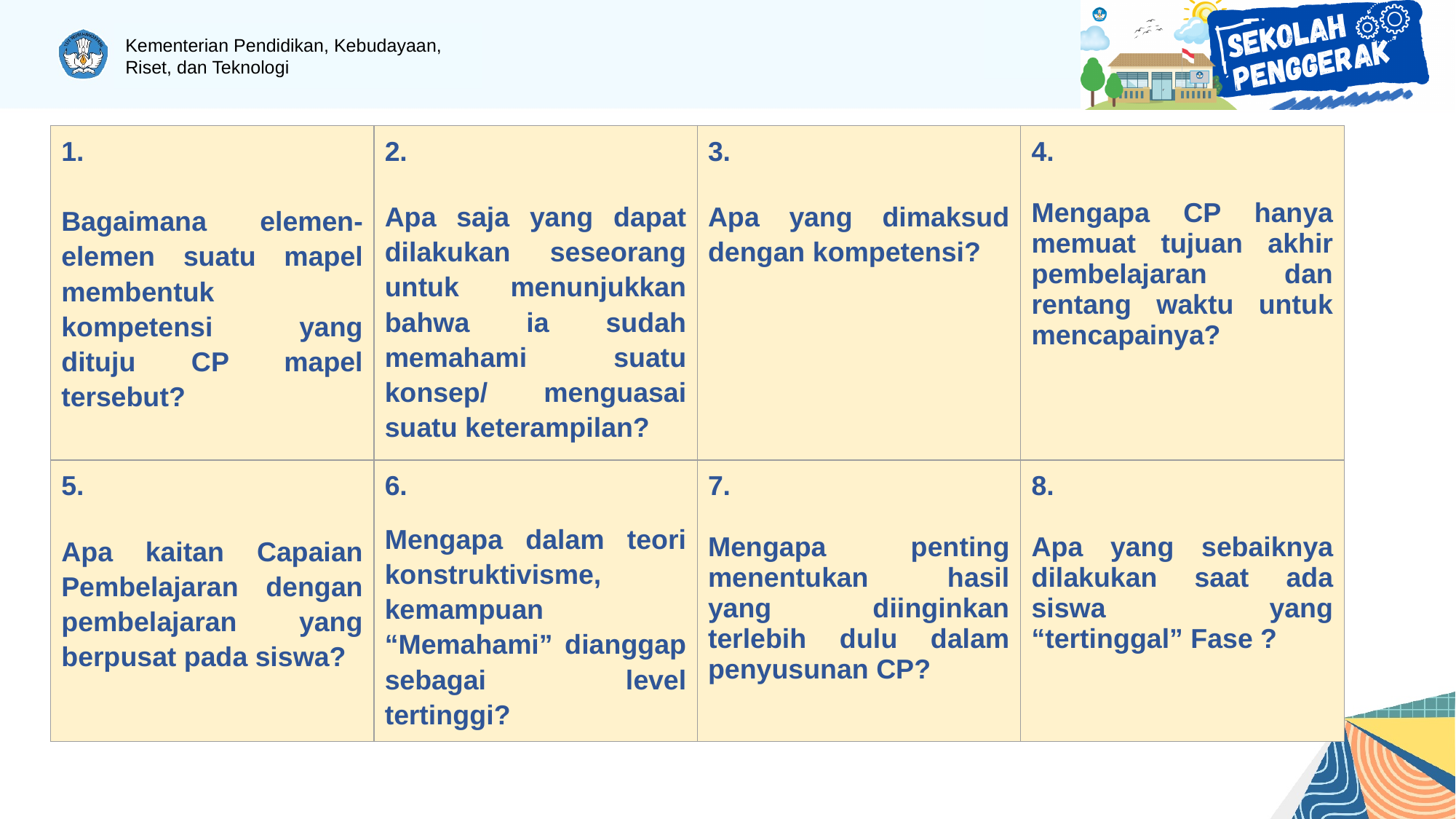

| 1. Bagaimana elemen-elemen suatu mapel membentuk kompetensi yang dituju CP mapel tersebut? | 2. Apa saja yang dapat dilakukan seseorang untuk menunjukkan bahwa ia sudah memahami suatu konsep/ menguasai suatu keterampilan? | 3. Apa yang dimaksud dengan kompetensi? | 4. Mengapa CP hanya memuat tujuan akhir pembelajaran dan rentang waktu untuk mencapainya? |
| --- | --- | --- | --- |
| 5. Apa kaitan Capaian Pembelajaran dengan pembelajaran yang berpusat pada siswa? | 6. Mengapa dalam teori konstruktivisme, kemampuan “Memahami” dianggap sebagai level tertinggi? | 7. Mengapa penting menentukan hasil yang diinginkan terlebih dulu dalam penyusunan CP? | 8. Apa yang sebaiknya dilakukan saat ada siswa yang “tertinggal” Fase ? |